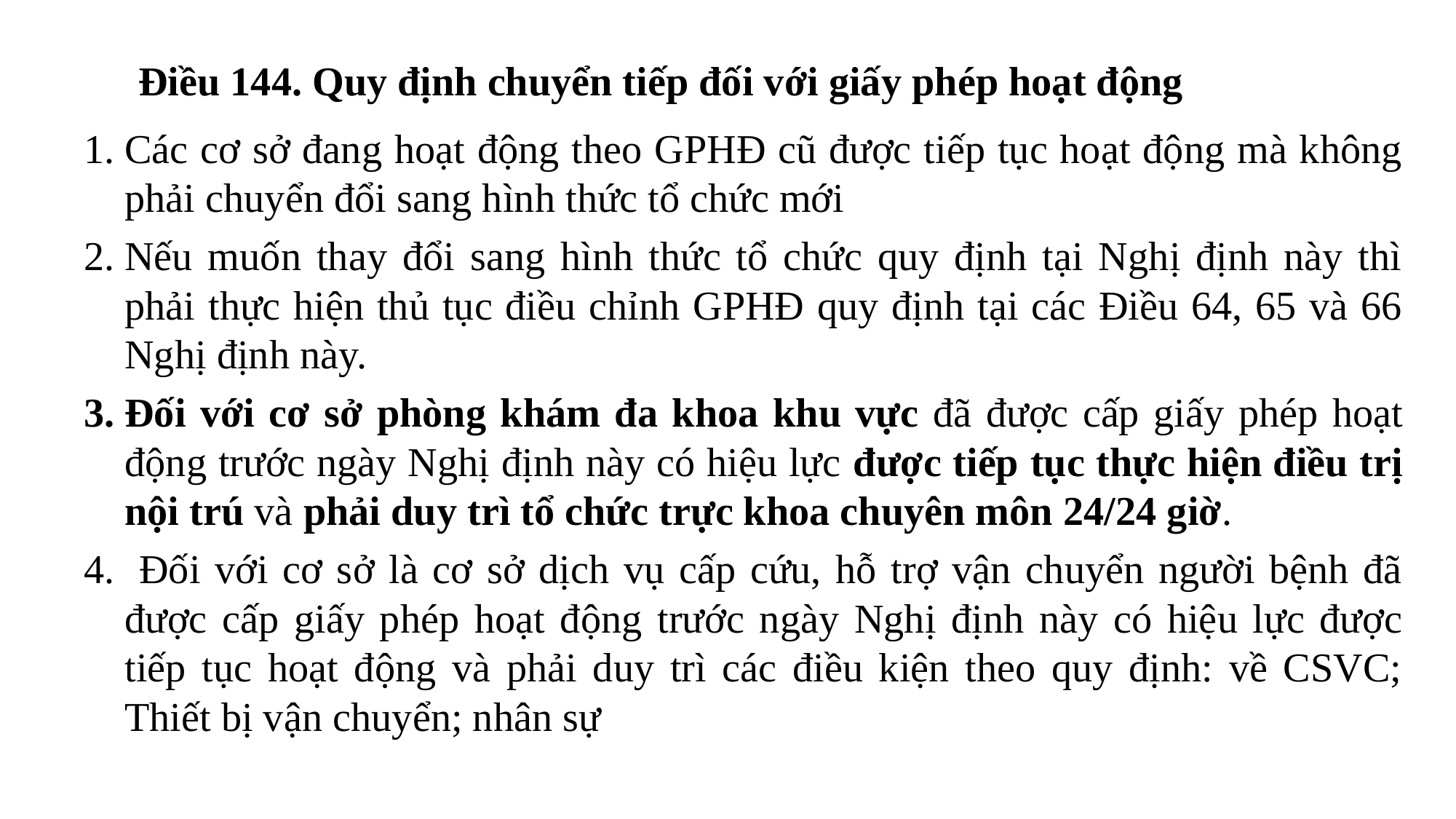

Điều 144. Quy định chuyển tiếp đối với giấy phép hoạt động
Các cơ sở đang hoạt động theo GPHĐ cũ được tiếp tục hoạt động mà không phải chuyển đổi sang hình thức tổ chức mới
Nếu muốn thay đổi sang hình thức tổ chức quy định tại Nghị định này thì phải thực hiện thủ tục điều chỉnh GPHĐ quy định tại các Điều 64, 65 và 66 Nghị định này.
Đối với cơ sở phòng khám đa khoa khu vực đã được cấp giấy phép hoạt động trước ngày Nghị định này có hiệu lực được tiếp tục thực hiện điều trị nội trú và phải duy trì tổ chức trực khoa chuyên môn 24/24 giờ.
 Đối với cơ sở là cơ sở dịch vụ cấp cứu, hỗ trợ vận chuyển người bệnh đã được cấp giấy phép hoạt động trước ngày Nghị định này có hiệu lực được tiếp tục hoạt động và phải duy trì các điều kiện theo quy định: về CSVC; Thiết bị vận chuyển; nhân sự